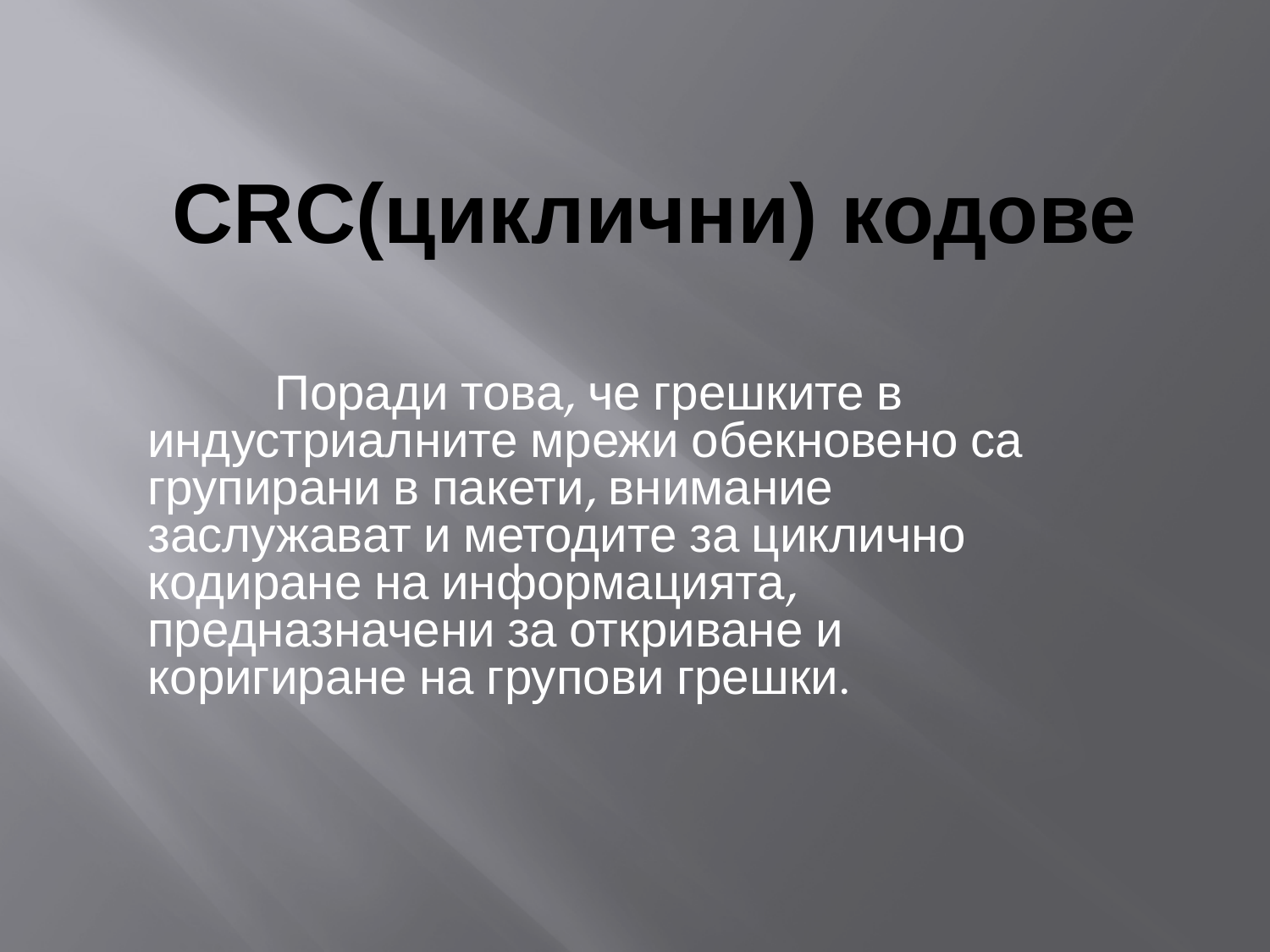

# CRC(циклични) кодове
	Поради това, че грешките в индустриалните мрежи обекновено са групирани в пакети, внимание заслужават и методите за циклично кодиране на информацията, предназначени за откриване и коригиране на групови грешки.